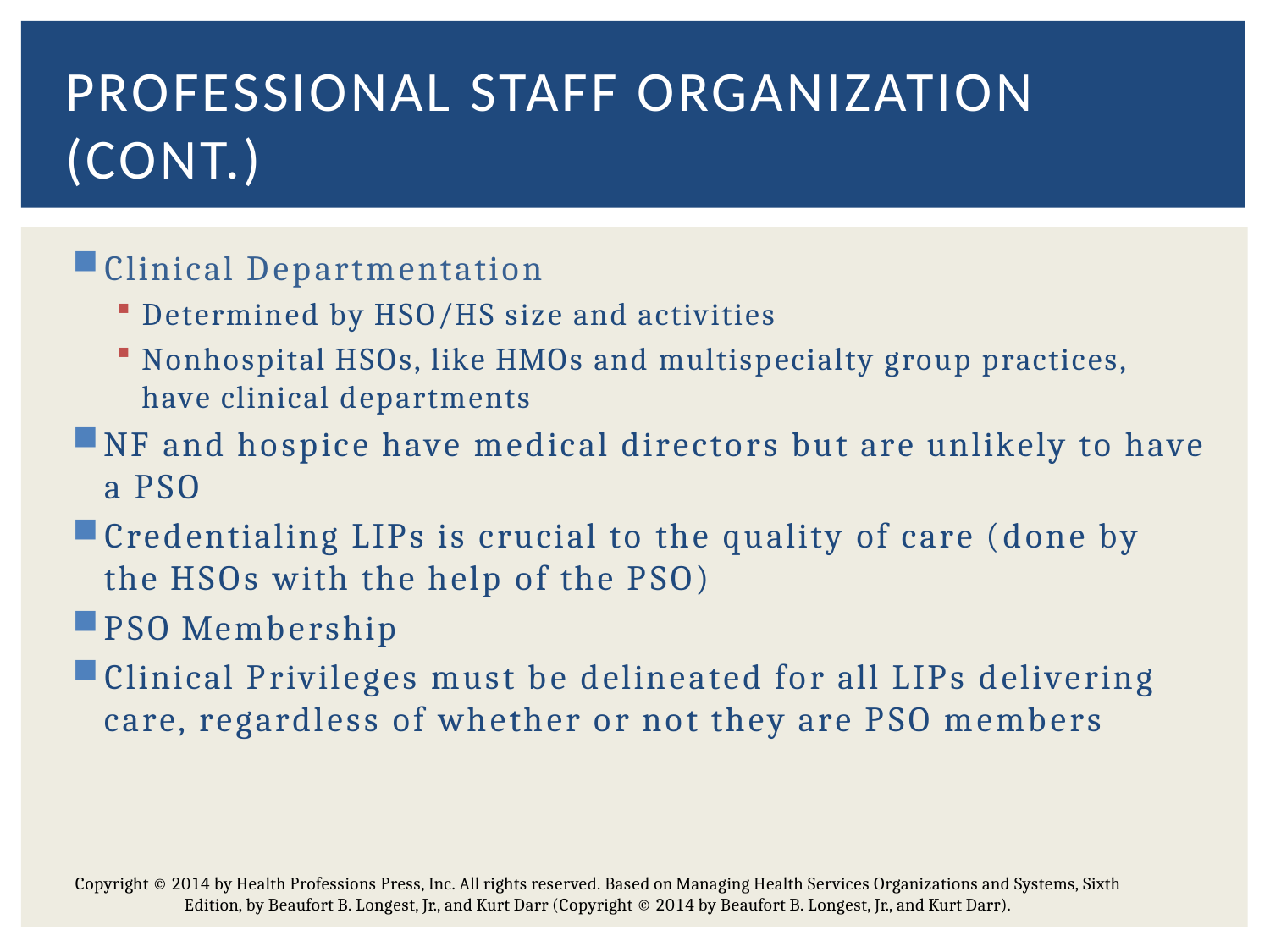

# Professional Staff Organization (CONt.)
Clinical Departmentation
Determined by HSO/HS size and activities
Nonhospital HSOs, like HMOs and multispecialty group practices, have clinical departments
NF and hospice have medical directors but are unlikely to have a PSO
Credentialing LIPs is crucial to the quality of care (done by the HSOs with the help of the PSO)
PSO Membership
Clinical Privileges must be delineated for all LIPs delivering care, regardless of whether or not they are PSO members

Copyright © 2014 by Health Professions Press, Inc. All rights reserved. Based on Managing Health Services Organizations and Systems, Sixth Edition, by Beaufort B. Longest, Jr., and Kurt Darr (Copyright © 2014 by Beaufort B. Longest, Jr., and Kurt Darr).